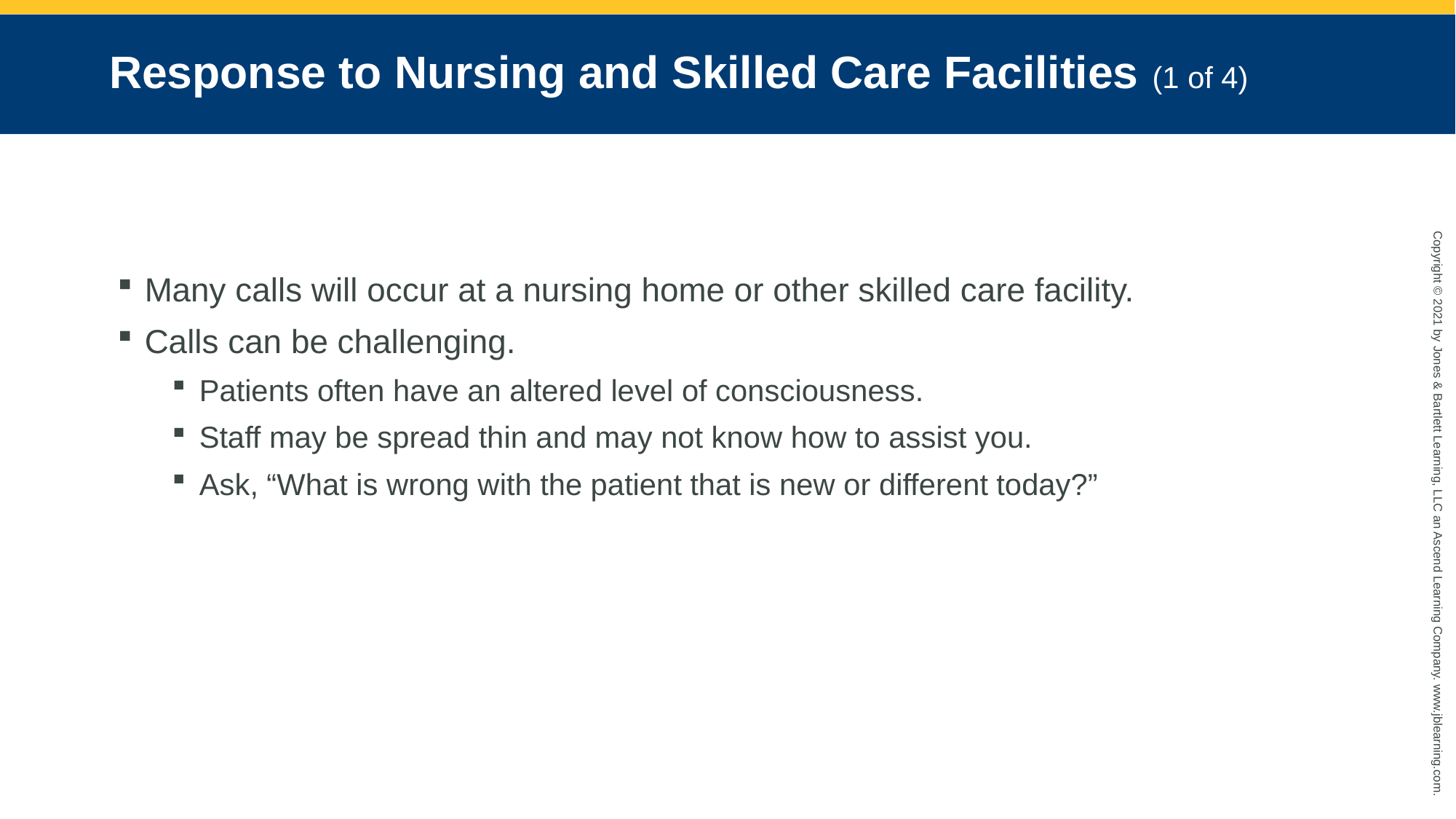

# Response to Nursing and Skilled Care Facilities (1 of 4)
Many calls will occur at a nursing home or other skilled care facility.
Calls can be challenging.
Patients often have an altered level of consciousness.
Staff may be spread thin and may not know how to assist you.
Ask, “What is wrong with the patient that is new or different today?”